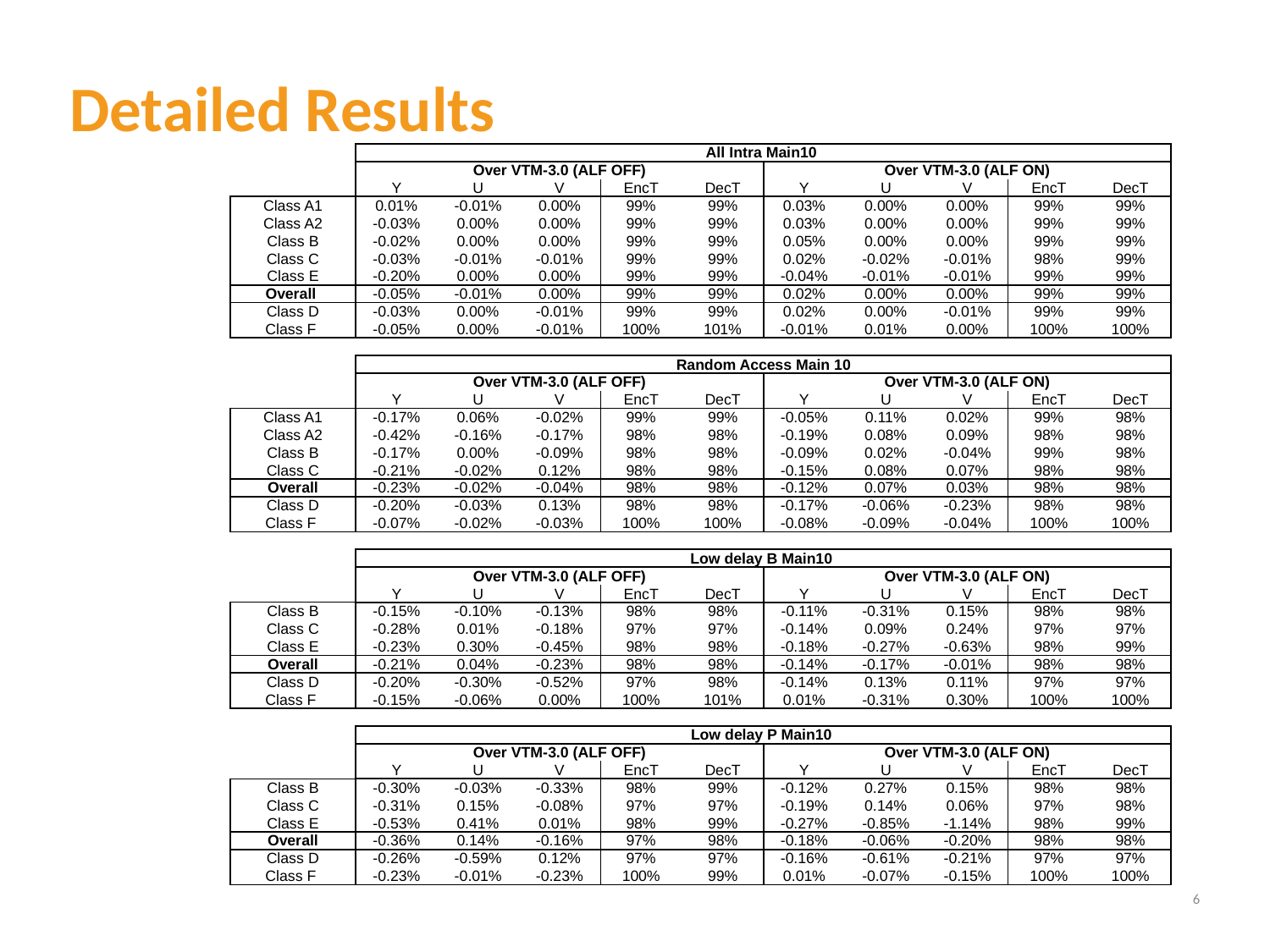

# Detailed Results
|  | All Intra Main10 |  |  |  |  |  |  |  |  |  |
| --- | --- | --- | --- | --- | --- | --- | --- | --- | --- | --- |
|  | Over VTM-3.0 (ALF OFF) |  |  |  |  | Over VTM-3.0 (ALF ON) |  |  |  |  |
|  | Y | U | V | EncT | DecT | Y | U | V | EncT | DecT |
| Class A1 | 0.01% | -0.01% | 0.00% | 99% | 99% | 0.03% | 0.00% | 0.00% | 99% | 99% |
| Class A2 | -0.03% | 0.00% | 0.00% | 99% | 99% | 0.03% | 0.00% | 0.00% | 99% | 99% |
| Class B | -0.02% | 0.00% | 0.00% | 99% | 99% | 0.05% | 0.00% | 0.00% | 99% | 99% |
| Class C | -0.03% | -0.01% | -0.01% | 99% | 99% | 0.02% | -0.02% | -0.01% | 98% | 99% |
| Class E | -0.20% | 0.00% | 0.00% | 99% | 99% | -0.04% | -0.01% | -0.01% | 99% | 99% |
| Overall | -0.05% | -0.01% | 0.00% | 99% | 99% | 0.02% | 0.00% | 0.00% | 99% | 99% |
| Class D | -0.03% | 0.00% | -0.01% | 99% | 99% | 0.02% | 0.00% | -0.01% | 99% | 99% |
| Class F | -0.05% | 0.00% | -0.01% | 100% | 101% | -0.01% | 0.01% | 0.00% | 100% | 100% |
|  |  |  |  |  |  |  |  |  |  |  |
|  | Random Access Main 10 |  |  |  |  |  |  |  |  |  |
|  | Over VTM-3.0 (ALF OFF) |  |  |  |  | Over VTM-3.0 (ALF ON) |  |  |  |  |
|  | Y | U | V | EncT | DecT | Y | U | V | EncT | DecT |
| Class A1 | -0.17% | 0.06% | -0.02% | 99% | 99% | -0.05% | 0.11% | 0.02% | 99% | 98% |
| Class A2 | -0.42% | -0.16% | -0.17% | 98% | 98% | -0.19% | 0.08% | 0.09% | 98% | 98% |
| Class B | -0.17% | 0.00% | -0.09% | 98% | 98% | -0.09% | 0.02% | -0.04% | 99% | 98% |
| Class C | -0.21% | -0.02% | 0.12% | 98% | 98% | -0.15% | 0.08% | 0.07% | 98% | 98% |
| Overall | -0.23% | -0.02% | -0.04% | 98% | 98% | -0.12% | 0.07% | 0.03% | 98% | 98% |
| Class D | -0.20% | -0.03% | 0.13% | 98% | 98% | -0.17% | -0.06% | -0.23% | 98% | 98% |
| Class F | -0.07% | -0.02% | -0.03% | 100% | 100% | -0.08% | -0.09% | -0.04% | 100% | 100% |
|  |  |  |  |  |  |  |  |  |  |  |
|  | Low delay B Main10 |  |  |  |  |  |  |  |  |  |
|  | Over VTM-3.0 (ALF OFF) |  |  |  |  | Over VTM-3.0 (ALF ON) |  |  |  |  |
|  | Y | U | V | EncT | DecT | Y | U | V | EncT | DecT |
| Class B | -0.15% | -0.10% | -0.13% | 98% | 98% | -0.11% | -0.31% | 0.15% | 98% | 98% |
| Class C | -0.28% | 0.01% | -0.18% | 97% | 97% | -0.14% | 0.09% | 0.24% | 97% | 97% |
| Class E | -0.23% | 0.30% | -0.45% | 98% | 98% | -0.18% | -0.27% | -0.63% | 98% | 99% |
| Overall | -0.21% | 0.04% | -0.23% | 98% | 98% | -0.14% | -0.17% | -0.01% | 98% | 98% |
| Class D | -0.20% | -0.30% | -0.52% | 97% | 98% | -0.14% | 0.13% | 0.11% | 97% | 97% |
| Class F | -0.15% | -0.06% | 0.00% | 100% | 101% | 0.01% | -0.31% | 0.30% | 100% | 100% |
|  |  |  |  |  |  |  |  |  |  |  |
|  | Low delay P Main10 |  |  |  |  |  |  |  |  |  |
|  | Over VTM-3.0 (ALF OFF) |  |  |  |  | Over VTM-3.0 (ALF ON) |  |  |  |  |
|  | Y | U | V | EncT | DecT | Y | U | V | EncT | DecT |
| Class B | -0.30% | -0.03% | -0.33% | 98% | 99% | -0.12% | 0.27% | 0.15% | 98% | 98% |
| Class C | -0.31% | 0.15% | -0.08% | 97% | 97% | -0.19% | 0.14% | 0.06% | 97% | 98% |
| Class E | -0.53% | 0.41% | 0.01% | 98% | 99% | -0.27% | -0.85% | -1.14% | 98% | 99% |
| Overall | -0.36% | 0.14% | -0.16% | 97% | 98% | -0.18% | -0.06% | -0.20% | 98% | 98% |
| Class D | -0.26% | -0.59% | 0.12% | 97% | 97% | -0.16% | -0.61% | -0.21% | 97% | 97% |
| Class F | -0.23% | -0.01% | -0.23% | 100% | 99% | 0.01% | -0.07% | -0.15% | 100% | 100% |
6